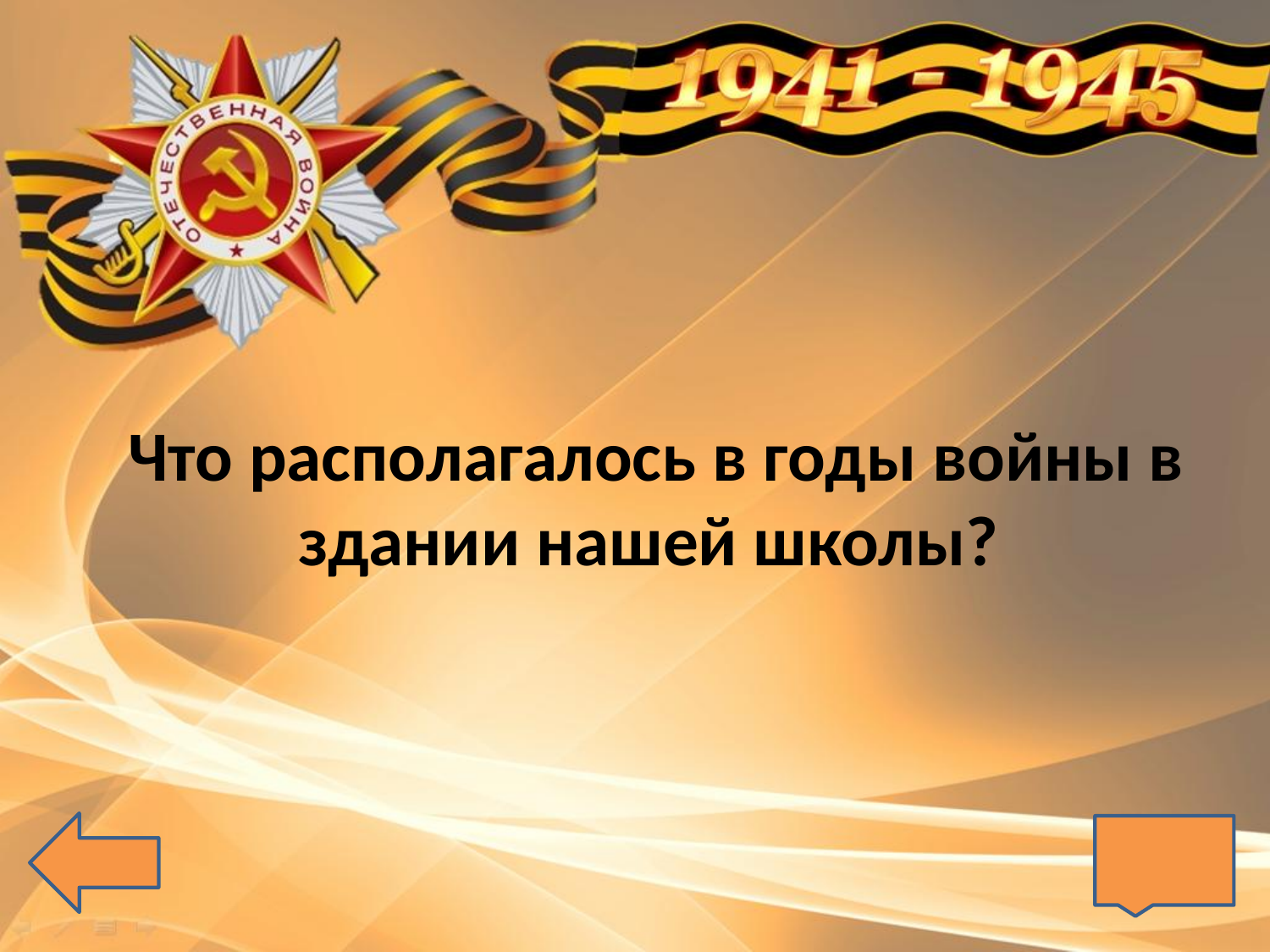

# Что располагалось в годы войны в здании нашей школы?